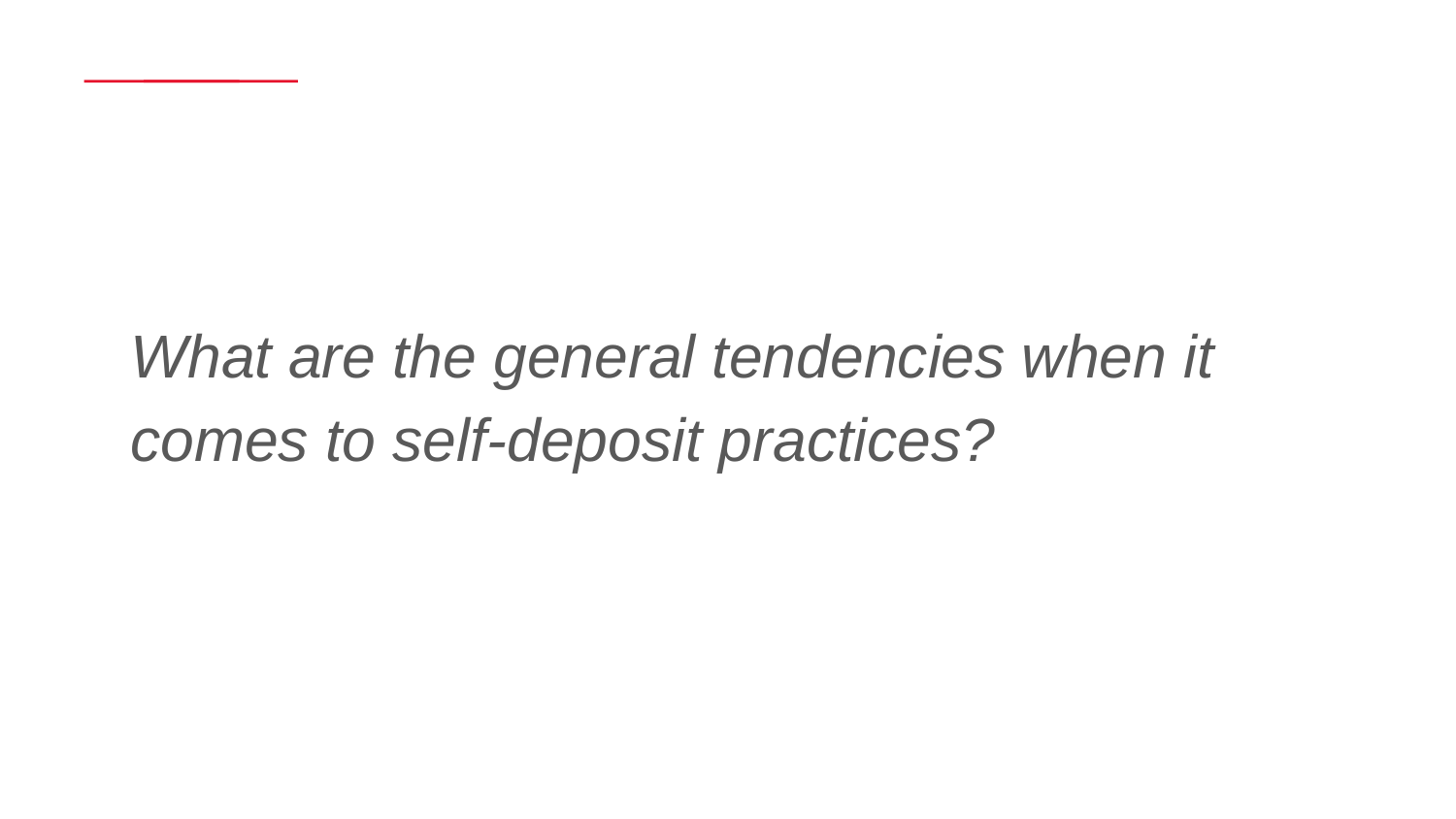

#

What are the general tendencies when it comes to self-deposit practices?